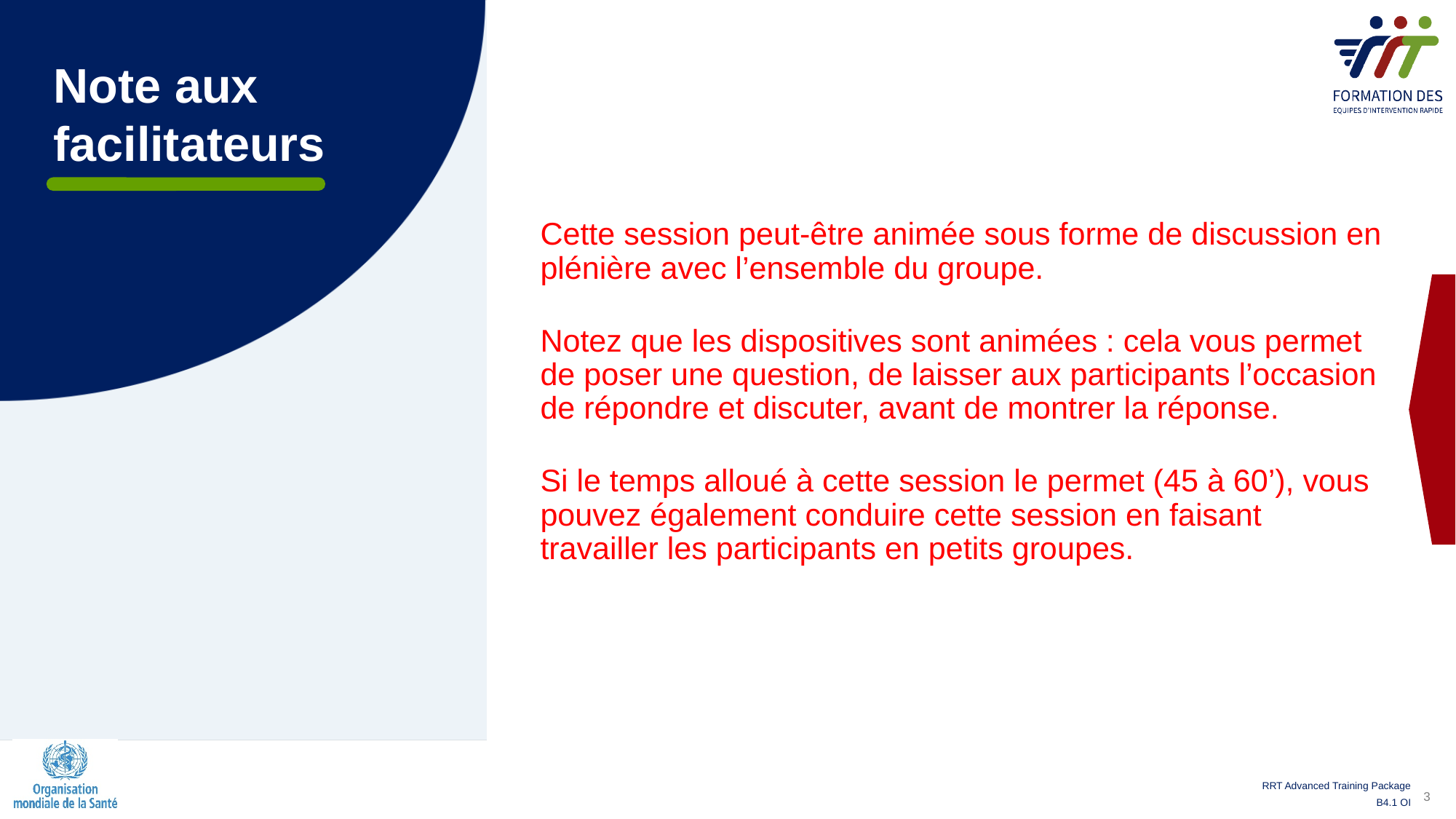

Note aux facilitateurs
Cette session peut-être animée sous forme de discussion en plénière avec l’ensemble du groupe.

Notez que les dispositives sont animées : cela vous permet de poser une question, de laisser aux participants l’occasion de répondre et discuter, avant de montrer la réponse.

Si le temps alloué à cette session le permet (45 à 60’), vous pouvez également conduire cette session en faisant travailler les participants en petits groupes.